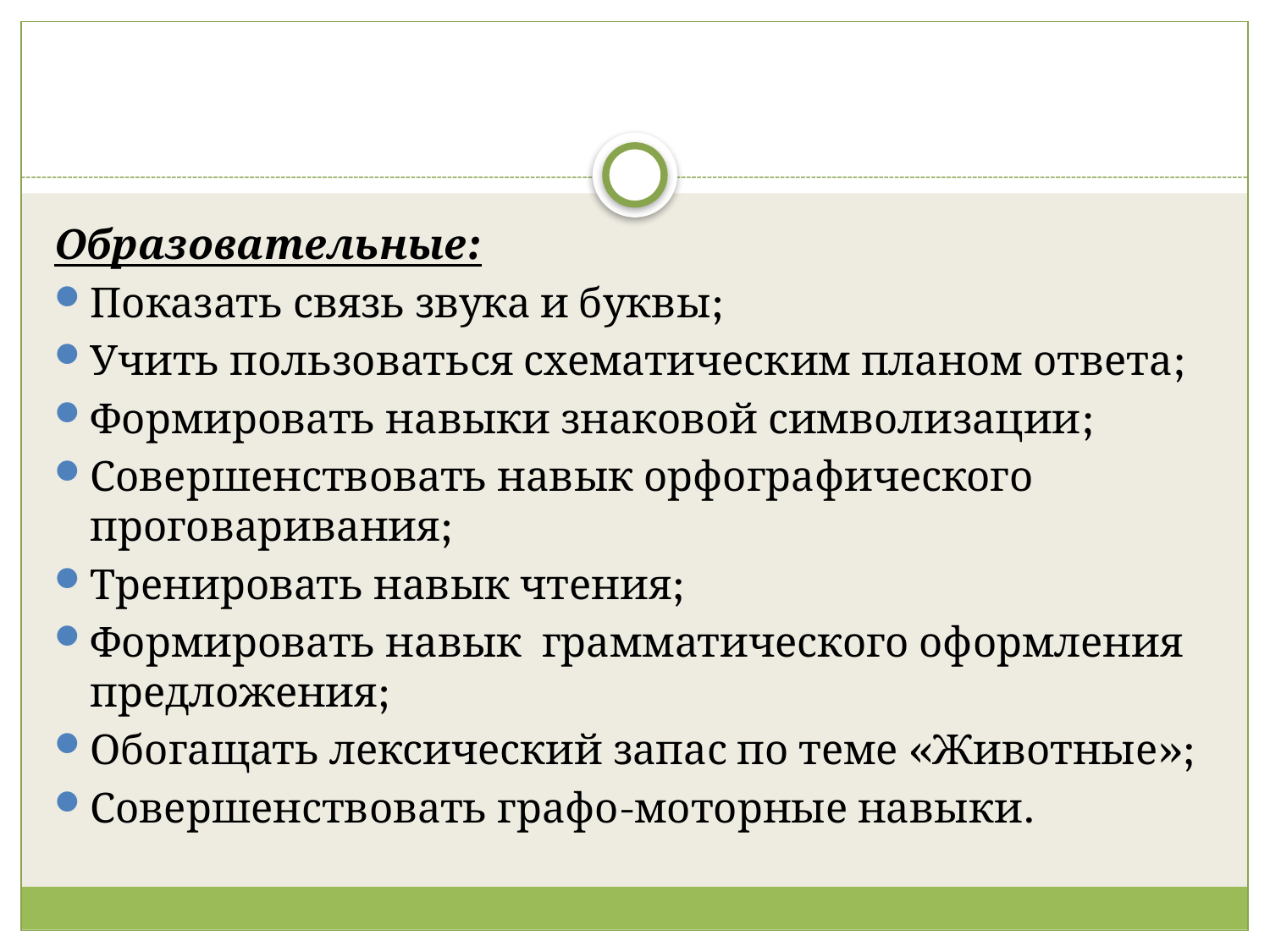

#
Образовательные:
Показать связь звука и буквы;
Учить пользоваться схематическим планом ответа;
Формировать навыки знаковой символизации;
Совершенствовать навык орфографического проговаривания;
Тренировать навык чтения;
Формировать навык  грамматического оформления предложения;
Обогащать лексический запас по теме «Животные»;
Совершенствовать графо-моторные навыки.